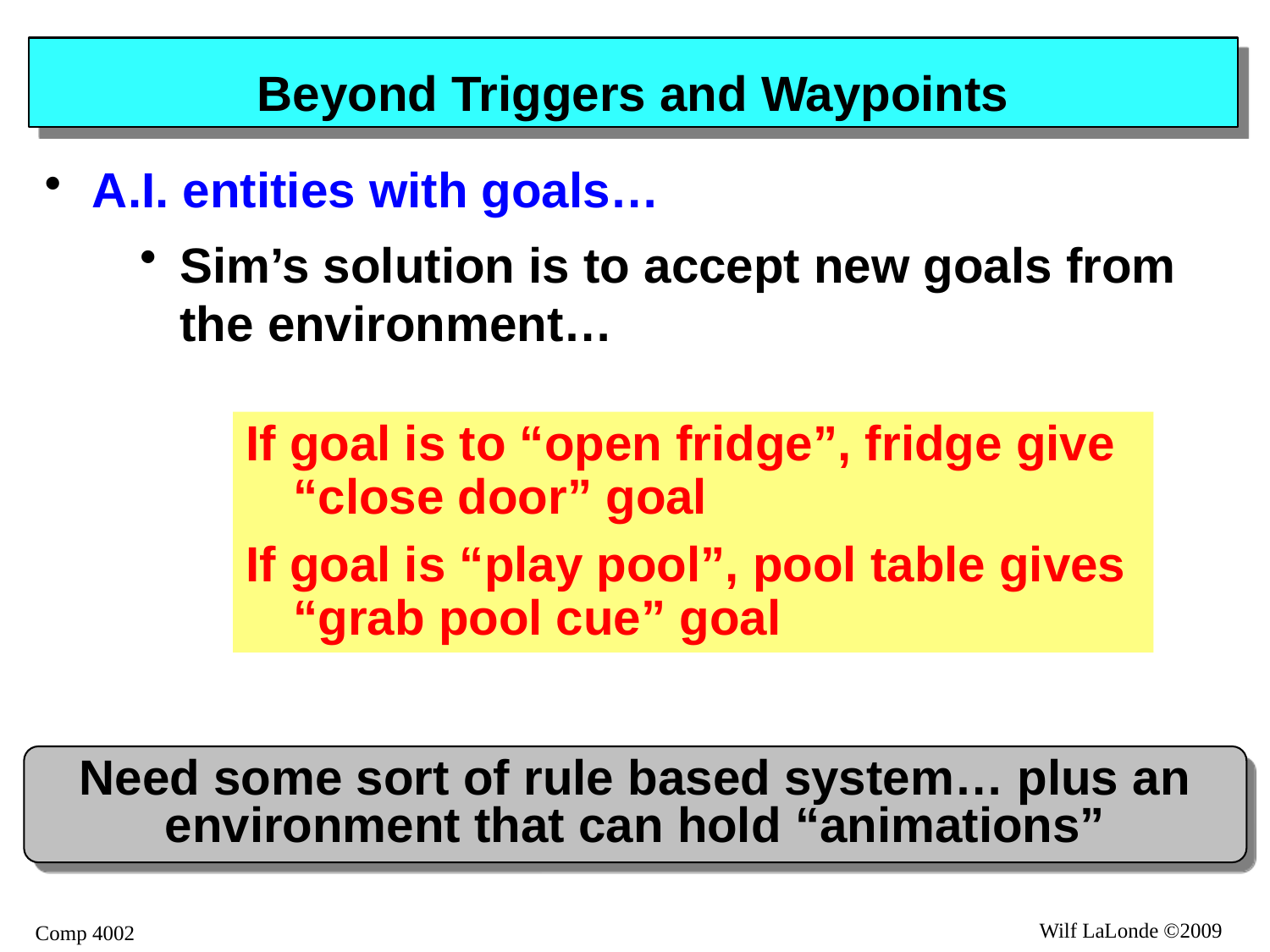

# Beyond Triggers and Waypoints
A.I. entities with goals…
Sim’s solution is to accept new goals from the environment…
If goal is to “open fridge”, fridge give “close door” goal
If goal is “play pool”, pool table gives “grab pool cue” goal
Need some sort of rule based system… plus an environment that can hold “animations”